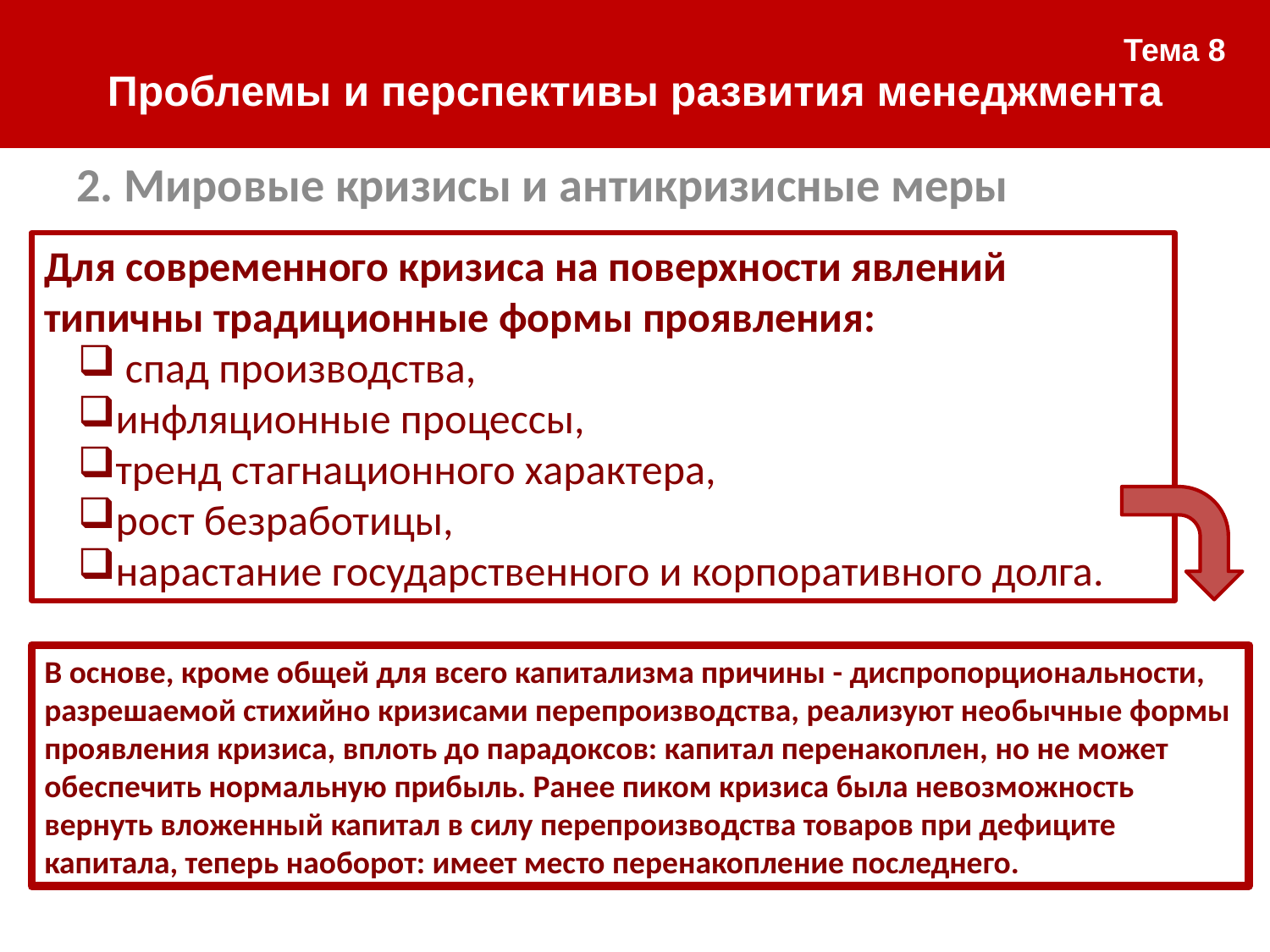

| Тема 8 Проблемы и перспективы развития менеджмента |
| --- |
2. Мировые кризисы и антикризисные меры

#
Для современного кризиса на поверхности явлений типичны традиционные формы проявления:
 спад производства,
инфляционные процессы,
тренд стагнационного характера,
рост безработицы,
нарастание государственного и корпоративного долга.

В основе, кроме общей для всего капитализма причины - диспропорциональности, разрешаемой стихийно кризисами перепроизводства, реализуют необычные формы проявления кризиса, вплоть до парадоксов: капитал перенакоплен, но не может обеспечить нормальную прибыль. Ранее пиком кризиса была невозможность вернуть вложенный капитал в силу перепроизводства товаров при дефиците капитала, теперь наоборот: имеет место перенакопление последнего.